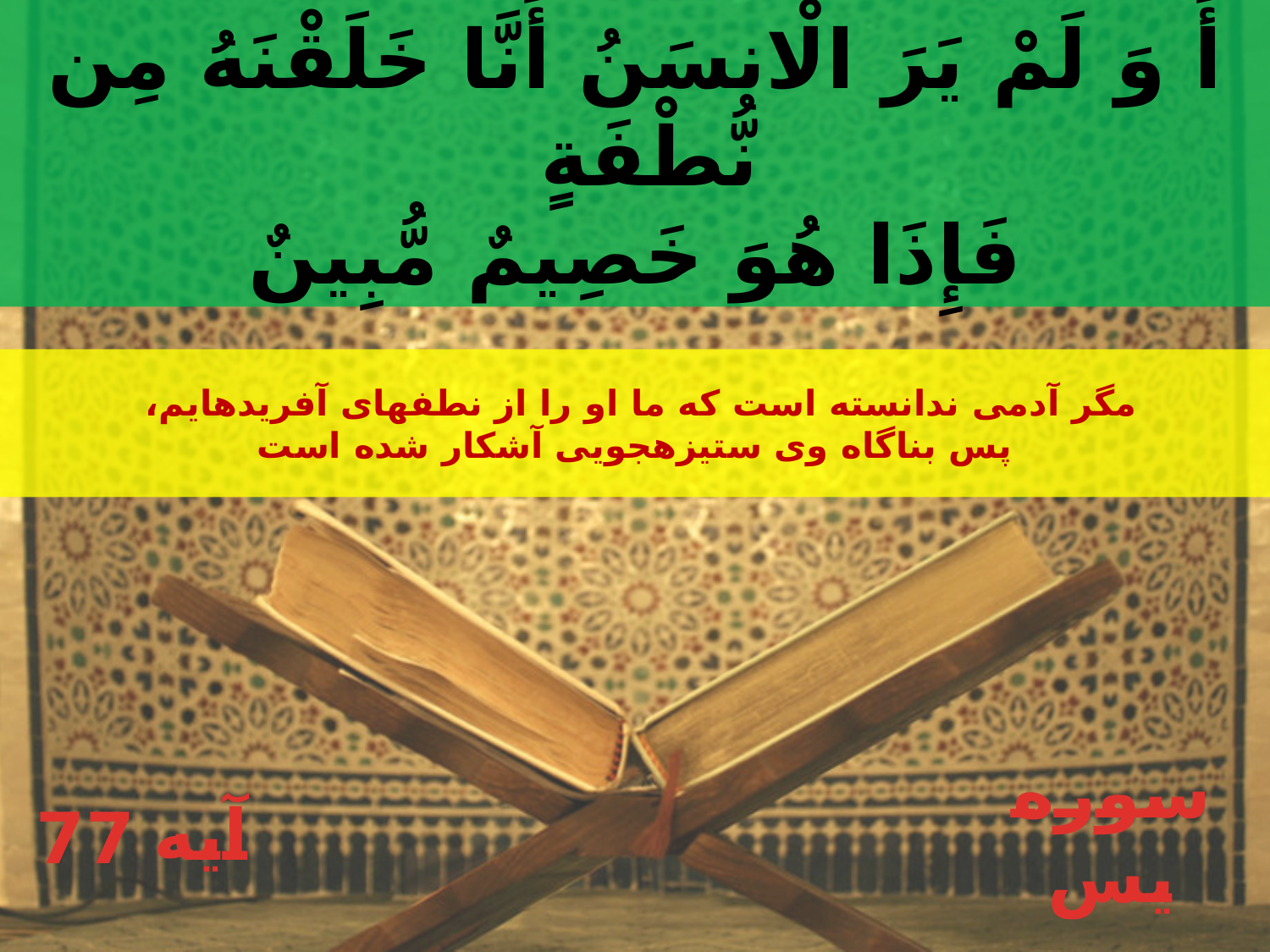

أَ وَ لَمْ يَرَ الْانسَنُ أَنَّا خَلَقْنَهُ مِن نُّطْفَةٍ
فَإِذَا هُوَ خَصِيمٌ مُّبِينٌ
مگر آدمى ندانسته است كه ما او را از نطفه‏اى آفريده‏ايم،
پس بناگاه وى ستيزه‏جويى آشكار شده است
77